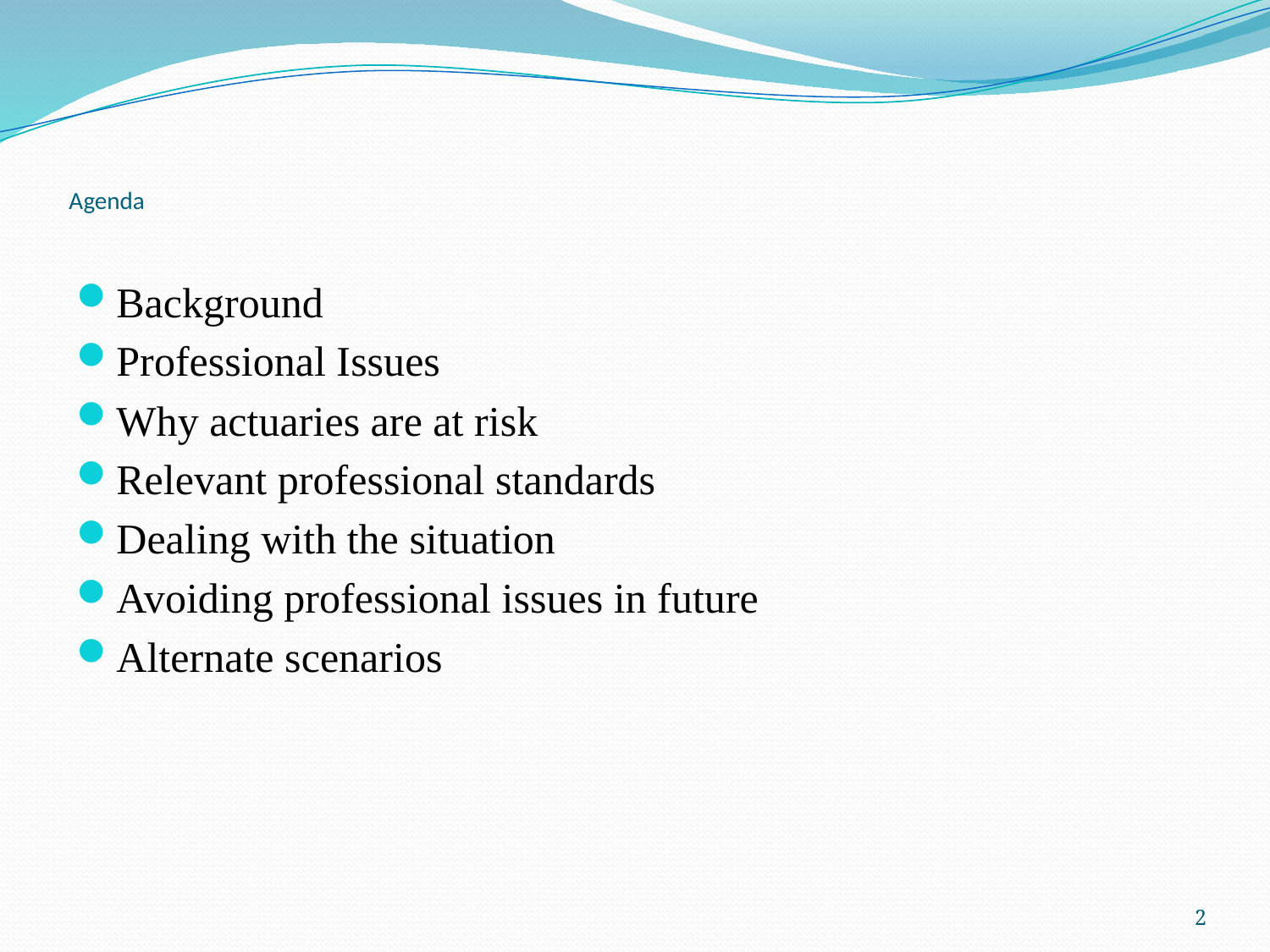

# Agenda
Background
Professional Issues
Why actuaries are at risk
Relevant professional standards
Dealing with the situation
Avoiding professional issues in future
Alternate scenarios

2